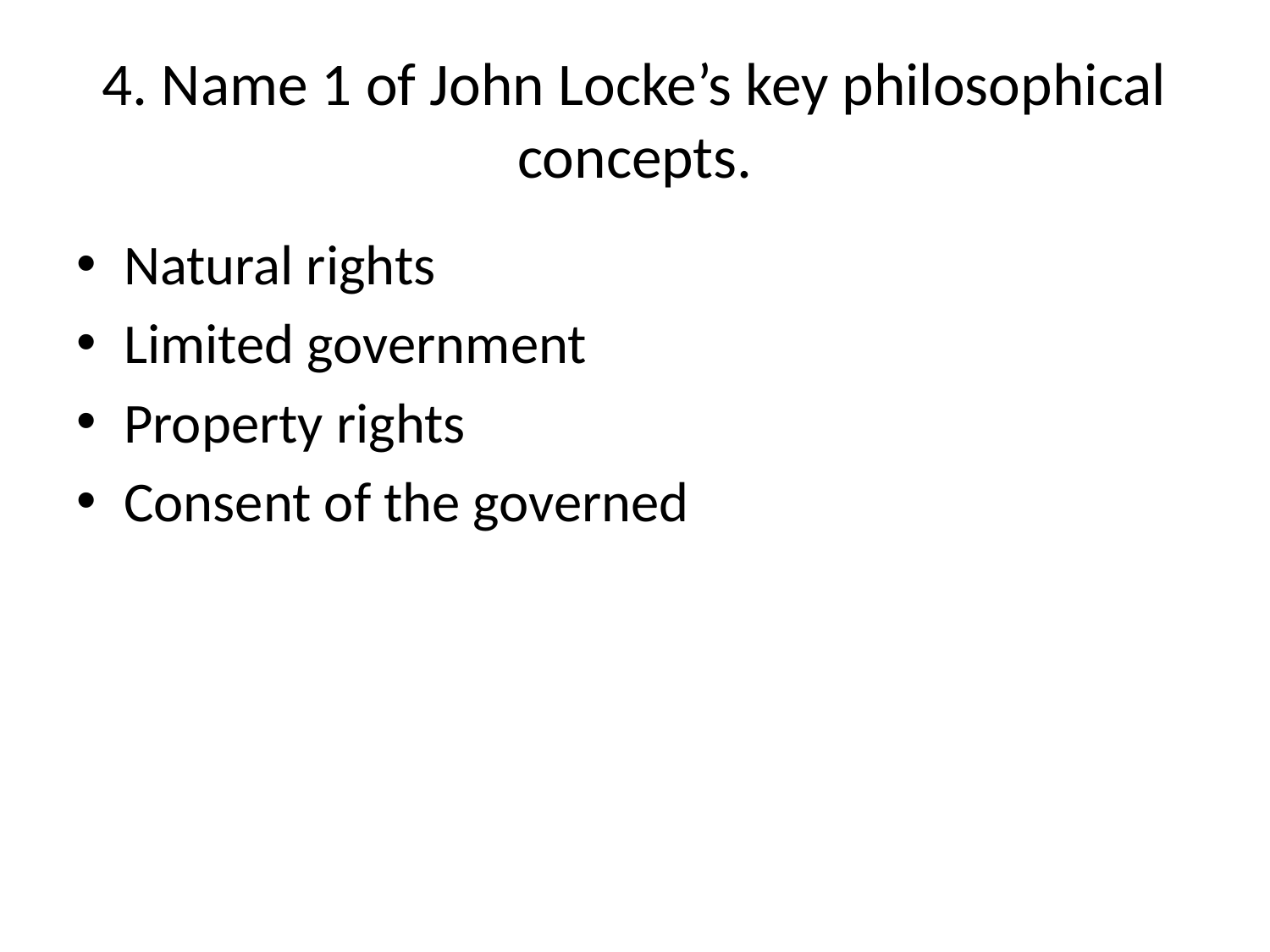

# 4. Name 1 of John Locke’s key philosophical concepts.
Natural rights
Limited government
Property rights
Consent of the governed